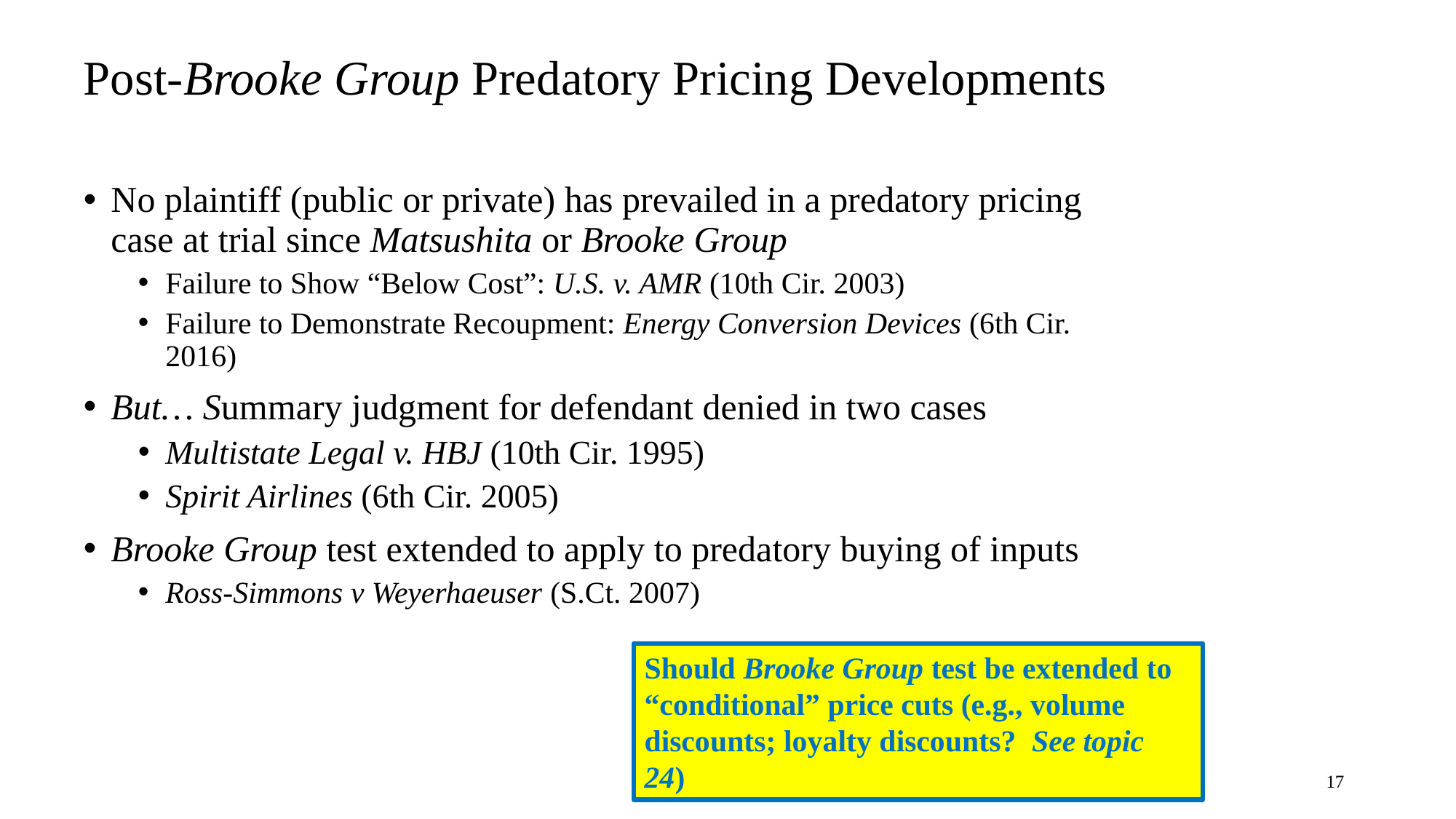

# Post-Brooke Group Predatory Pricing Developments
No plaintiff (public or private) has prevailed in a predatory pricing case at trial since Matsushita or Brooke Group
Failure to Show “Below Cost”: U.S. v. AMR (10th Cir. 2003)
Failure to Demonstrate Recoupment: Energy Conversion Devices (6th Cir. 2016)
But… Summary judgment for defendant denied in two cases
Multistate Legal v. HBJ (10th Cir. 1995)
Spirit Airlines (6th Cir. 2005)
Brooke Group test extended to apply to predatory buying of inputs
Ross-Simmons v Weyerhaeuser (S.Ct. 2007)

Should Brooke Group test be extended to “conditional” price cuts (e.g., volume discounts; loyalty discounts?  See topic 24)
17